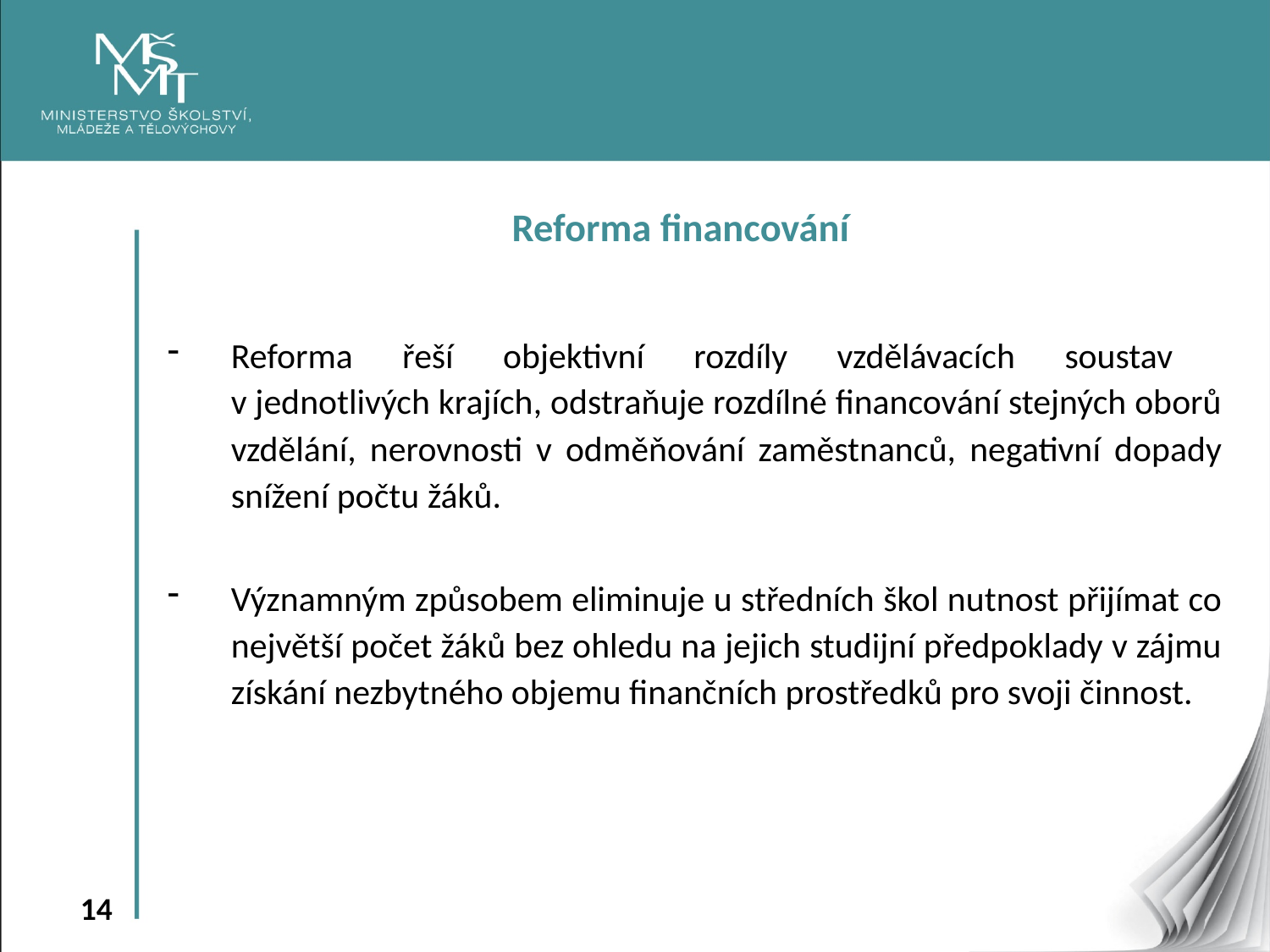

Reforma financování

Reforma řeší objektivní rozdíly vzdělávacích soustav
v jednotlivých krajích, odstraňuje rozdílné financování stejných oborů vzdělání, nerovnosti v odměňování zaměstnanců, negativní dopady snížení počtu žáků.

Významným způsobem eliminuje u středních škol nutnost přijímat co největší počet žáků bez ohledu na jejich studijní předpoklady v zájmu získání nezbytného objemu finančních prostředků pro svoji činnost.